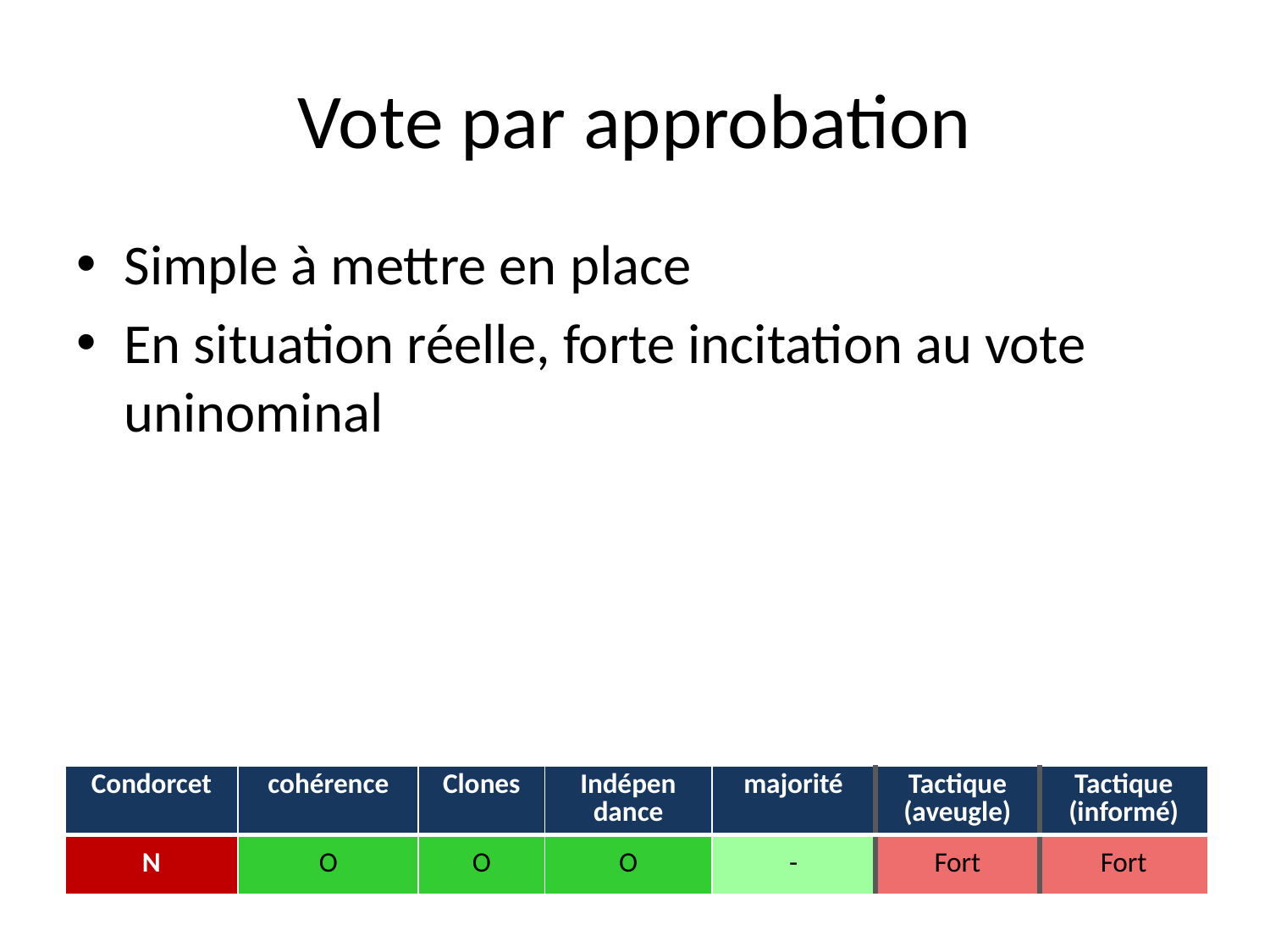

# Vote par approbation
Simple à mettre en place
En situation réelle, forte incitation au vote uninominal
| Condorcet | cohérence | Clones | Indépen dance | majorité | Tactique (aveugle) | Tactique (informé) |
| --- | --- | --- | --- | --- | --- | --- |
| N | O | O | O | - | Fort | Fort |